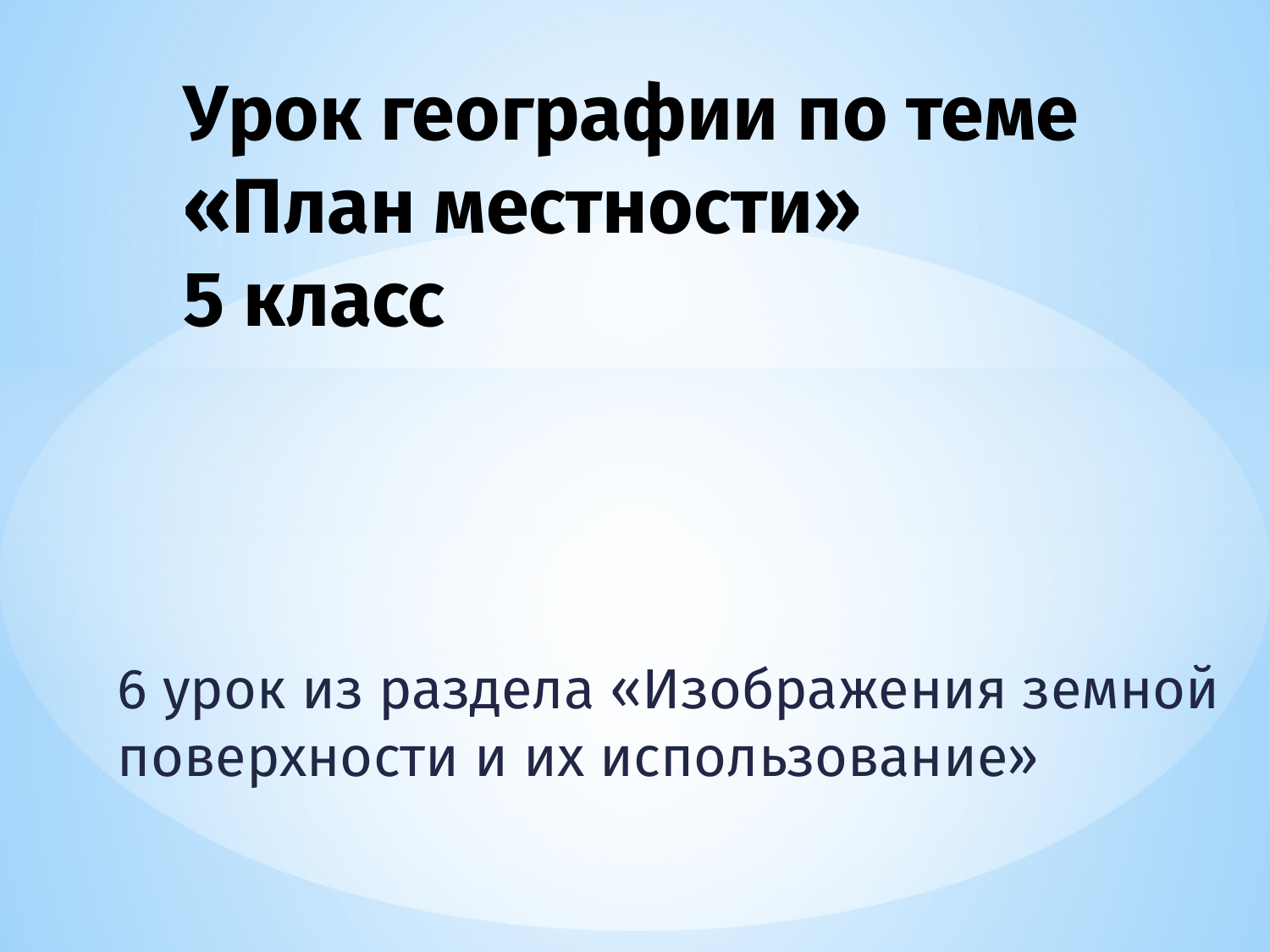

# Урок географии по теме «План местности» 5 класс
6 урок из раздела «Изображения земной поверхности и их использование»